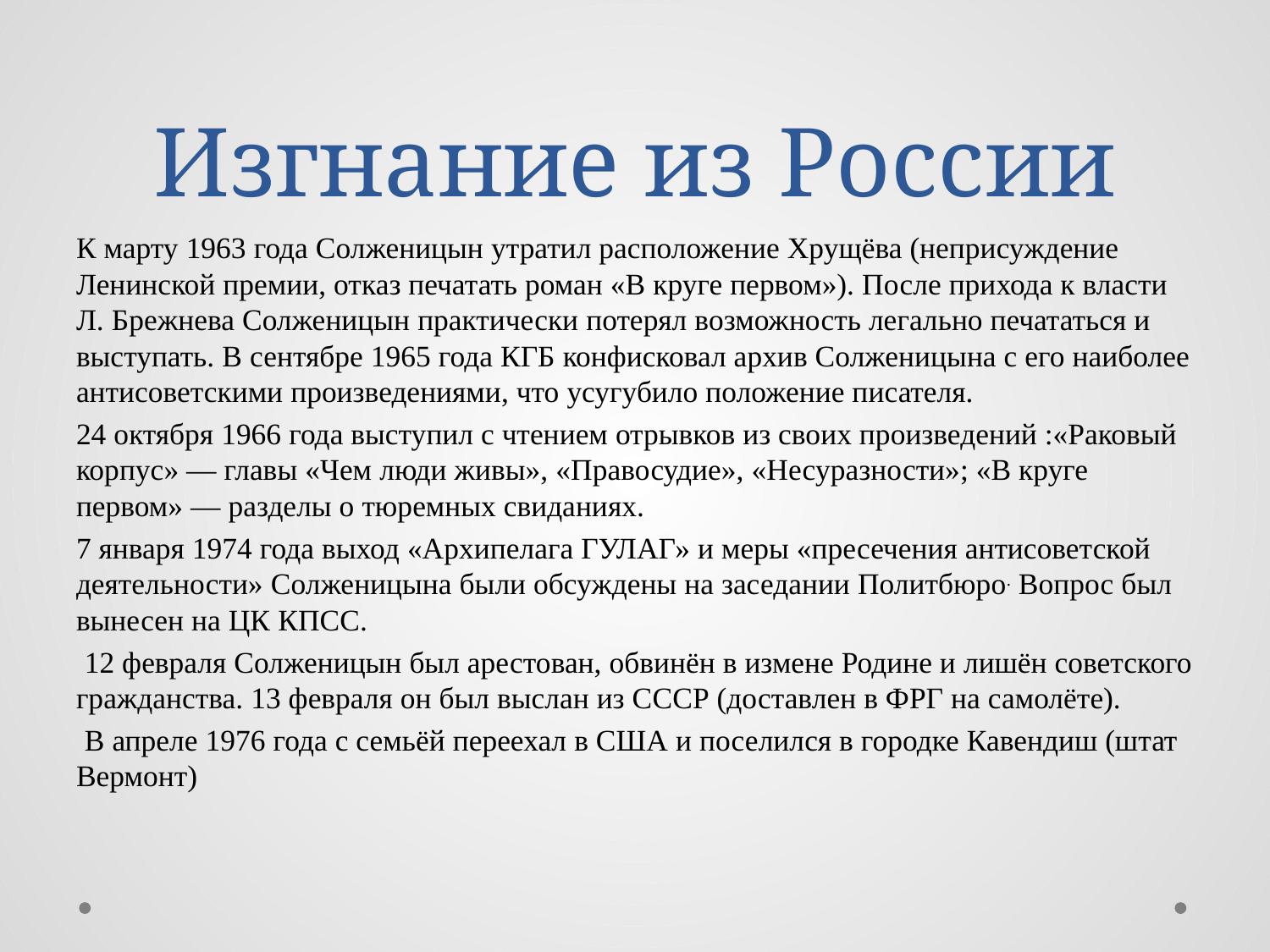

# Изгнание из России
К марту 1963 года Солженицын утратил расположение Хрущёва (неприсуждение Ленинской премии, отказ печатать роман «В круге первом»). После прихода к власти Л. Брежнева Солженицын практически потерял возможность легально печататься и выступать. В сентябре 1965 года КГБ конфисковал архив Солженицына с его наиболее антисоветскими произведениями, что усугубило положение писателя.
24 октября 1966 года выступил с чтением отрывков из своих произведений :«Раковый корпус» — главы «Чем люди живы», «Правосудие», «Несуразности»; «В круге первом» — разделы о тюремных свиданиях.
7 января 1974 года выход «Архипелага ГУЛАГ» и меры «пресечения антисоветской деятельности» Солженицына были обсуждены на заседании Политбюро. Вопрос был вынесен на ЦК КПСС.
 12 февраля Солженицын был арестован, обвинён в измене Родине и лишён советского гражданства. 13 февраля он был выслан из СССР (доставлен в ФРГ на самолёте).
 В апреле 1976 года с семьёй переехал в США и поселился в городке Кавендиш (штат Вермонт)